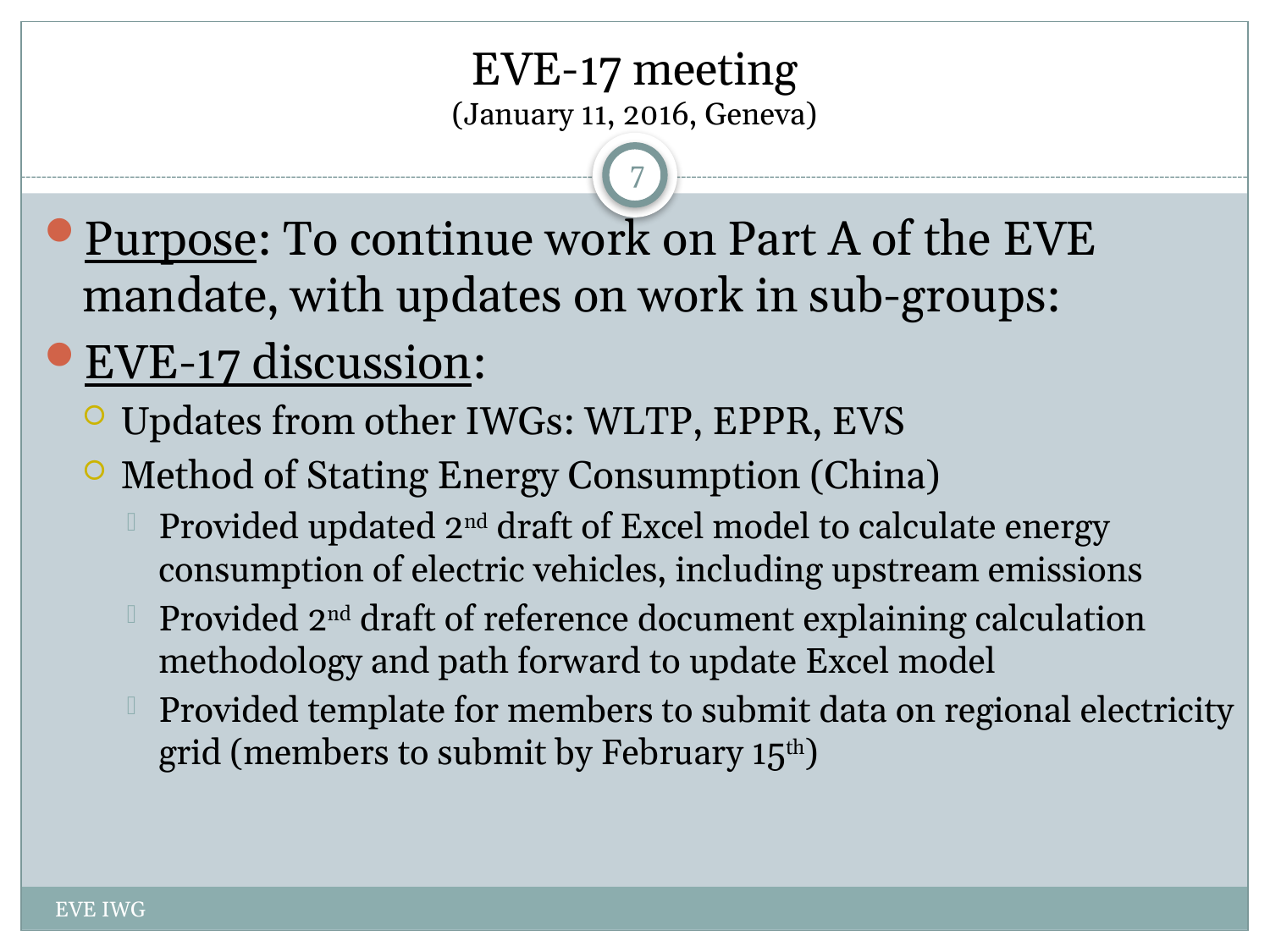

# EVE-17 meeting (January 11, 2016, Geneva)
7
Purpose: To continue work on Part A of the EVE mandate, with updates on work in sub-groups:
EVE-17 discussion:
Updates from other IWGs: WLTP, EPPR, EVS
Method of Stating Energy Consumption (China)
Provided updated 2nd draft of Excel model to calculate energy consumption of electric vehicles, including upstream emissions
Provided 2nd draft of reference document explaining calculation methodology and path forward to update Excel model
Provided template for members to submit data on regional electricity grid (members to submit by February 15th)

EVE IWG